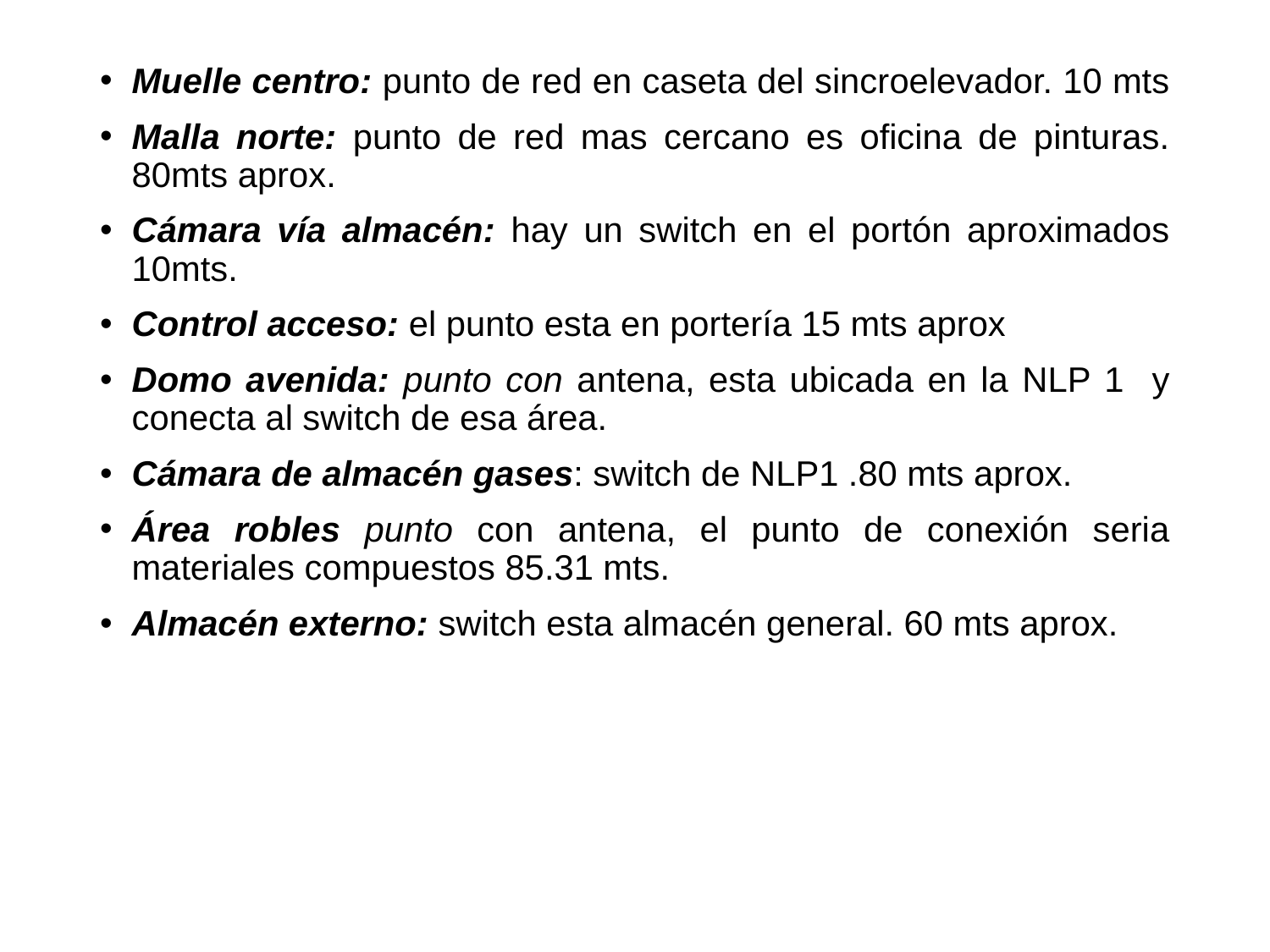

Muelle centro: punto de red en caseta del sincroelevador. 10 mts
Malla norte: punto de red mas cercano es oficina de pinturas. 80mts aprox.
Cámara vía almacén: hay un switch en el portón aproximados 10mts.
Control acceso: el punto esta en portería 15 mts aprox
Domo avenida: punto con antena, esta ubicada en la NLP 1  y conecta al switch de esa área.
Cámara de almacén gases: switch de NLP1 .80 mts aprox.
Área robles punto con antena, el punto de conexión seria materiales compuestos 85.31 mts.
Almacén externo: switch esta almacén general. 60 mts aprox.